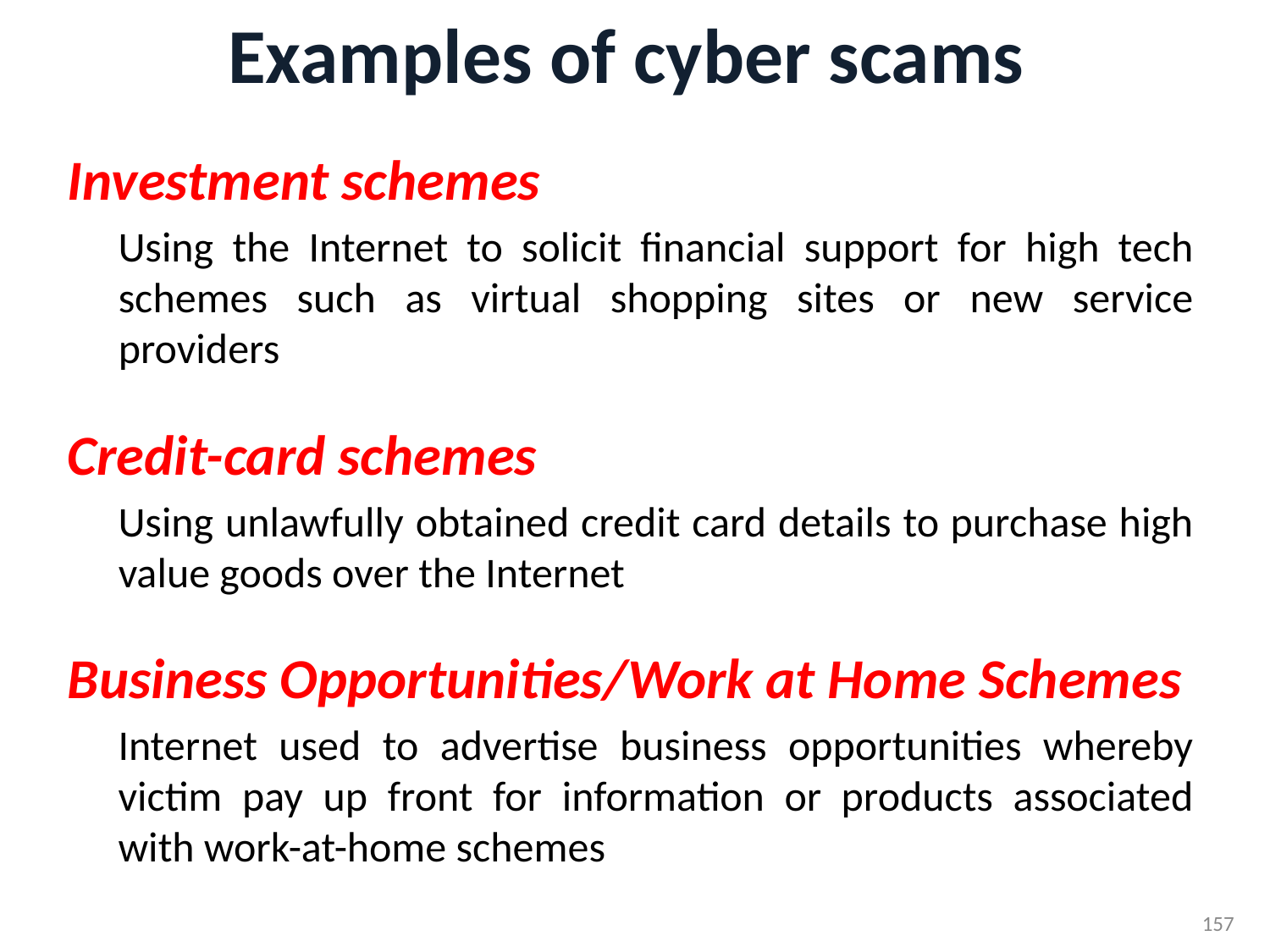

# Examples of cyber scams
Investment schemes
Using the Internet to solicit financial support for high tech schemes such as virtual shopping sites or new service providers

Credit-card schemes
Using unlawfully obtained credit card details to purchase high value goods over the Internet

Business Opportunities/Work at Home Schemes
Internet used to advertise business opportunities whereby victim pay up front for information or products associated with work-at-home schemes
157